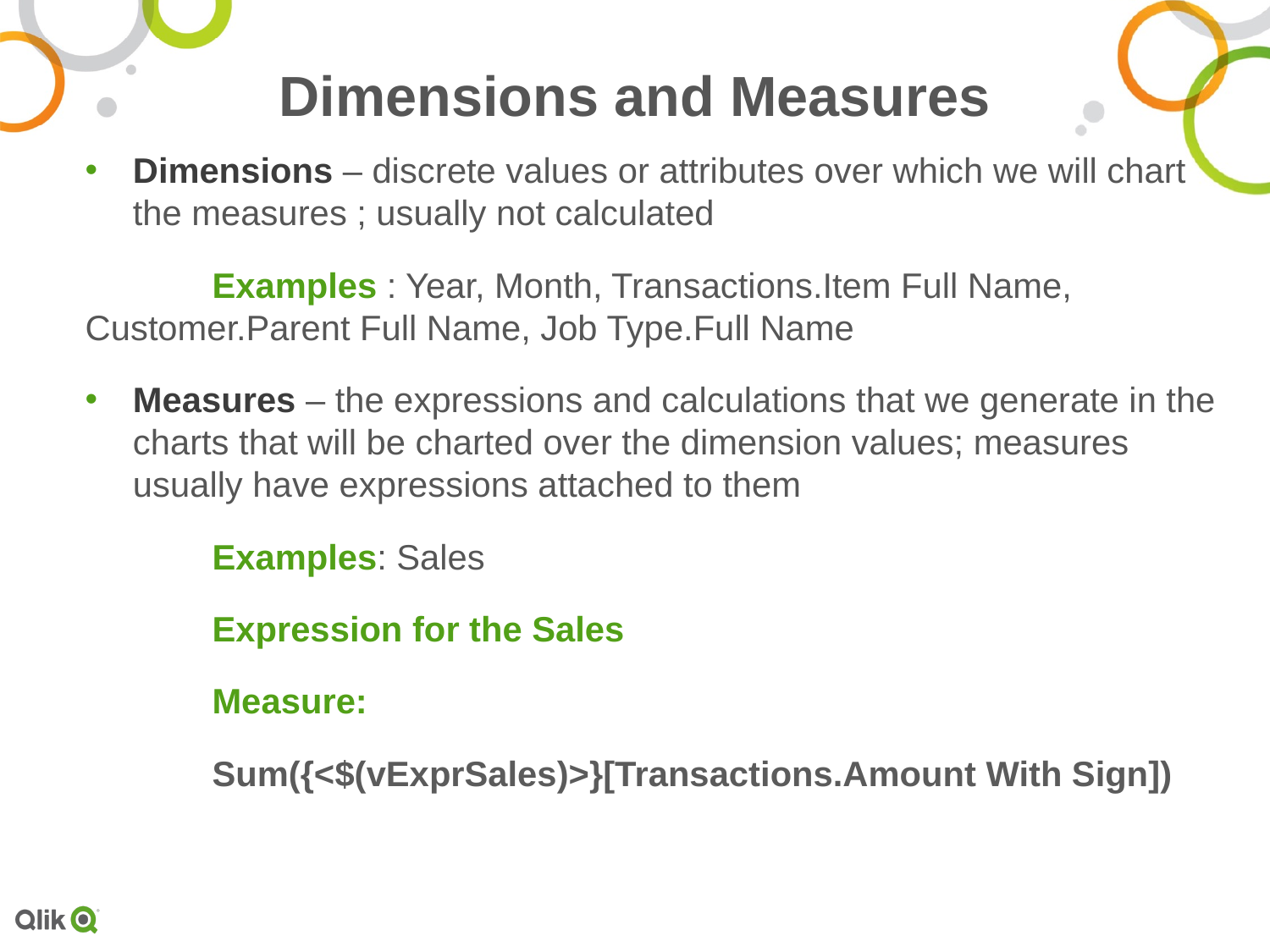

# Dimensions and Measures
Dimensions – discrete values or attributes over which we will chart the measures ; usually not calculated
	Examples : Year, Month, Transactions.Item Full Name, 	Customer.Parent Full Name, Job Type.Full Name
Measures – the expressions and calculations that we generate in the charts that will be charted over the dimension values; measures usually have expressions attached to them
	Examples: Sales
	Expression for the Sales
	Measure:
	Sum({<$(vExprSales)>}[Transactions.Amount With Sign])